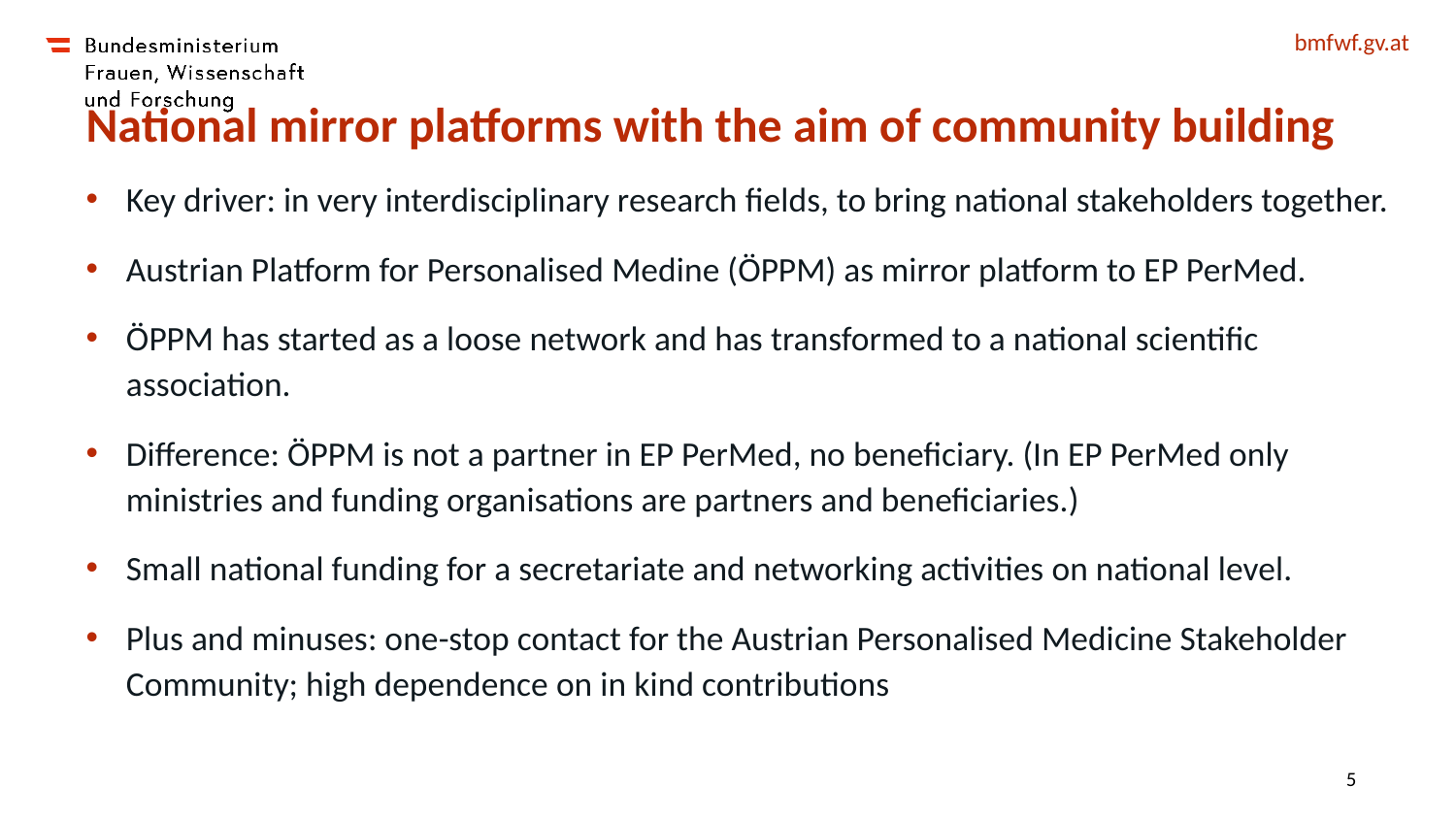

# National mirror platforms with the aim of community building
Key driver: in very interdisciplinary research fields, to bring national stakeholders together.
Austrian Platform for Personalised Medine (ÖPPM) as mirror platform to EP PerMed.
ÖPPM has started as a loose network and has transformed to a national scientific association.
Difference: ÖPPM is not a partner in EP PerMed, no beneficiary. (In EP PerMed only ministries and funding organisations are partners and beneficiaries.)
Small national funding for a secretariate and networking activities on national level.
Plus and minuses: one-stop contact for the Austrian Personalised Medicine Stakeholder Community; high dependence on in kind contributions
5